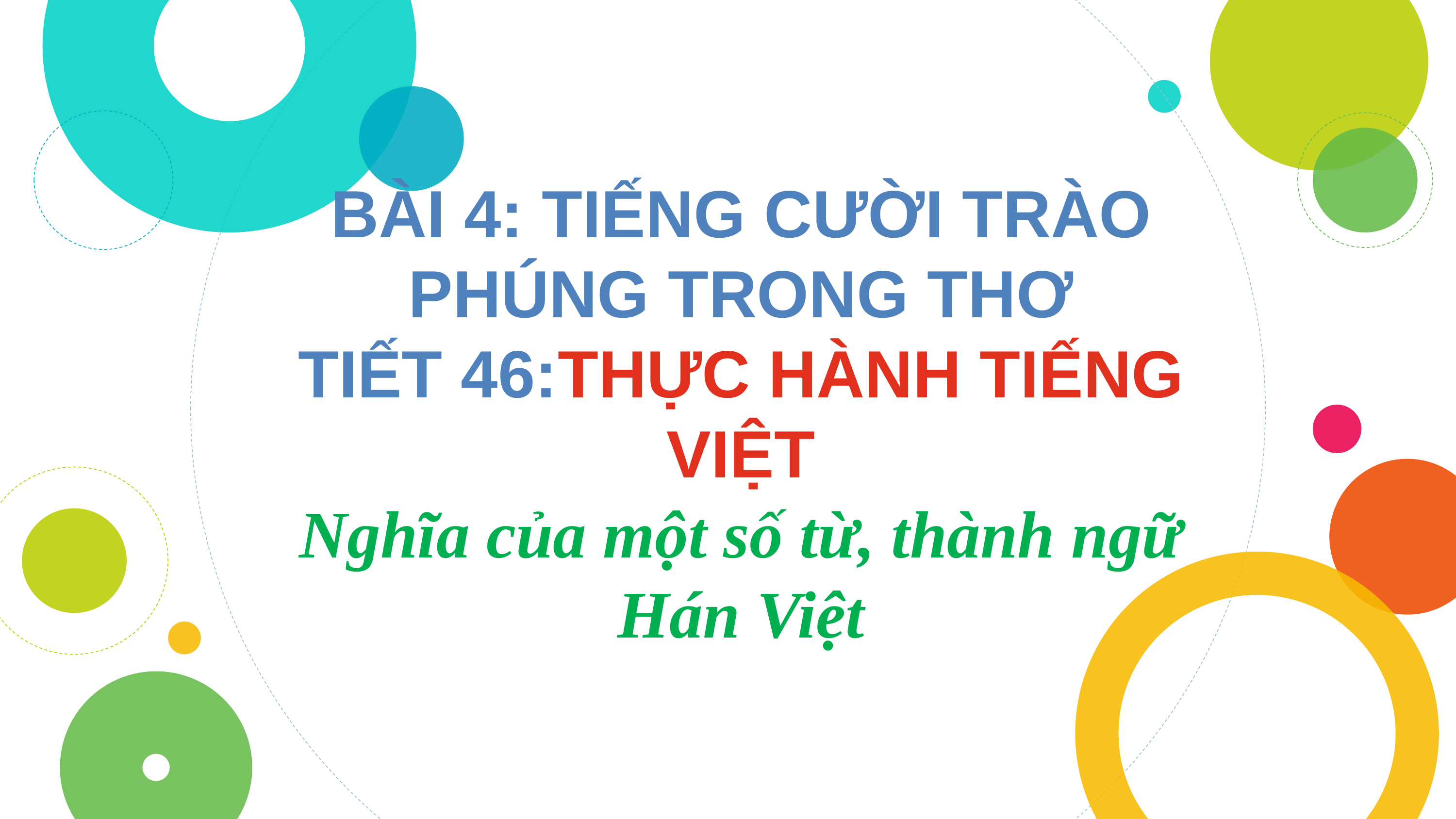

# BÀI 4: TIẾNG CƯỜI TRÀO PHÚNG TRONG THƠ TIẾT 46:THỰC HÀNH TIẾNG VIỆT Nghĩa của một số từ, thành ngữ Hán Việt